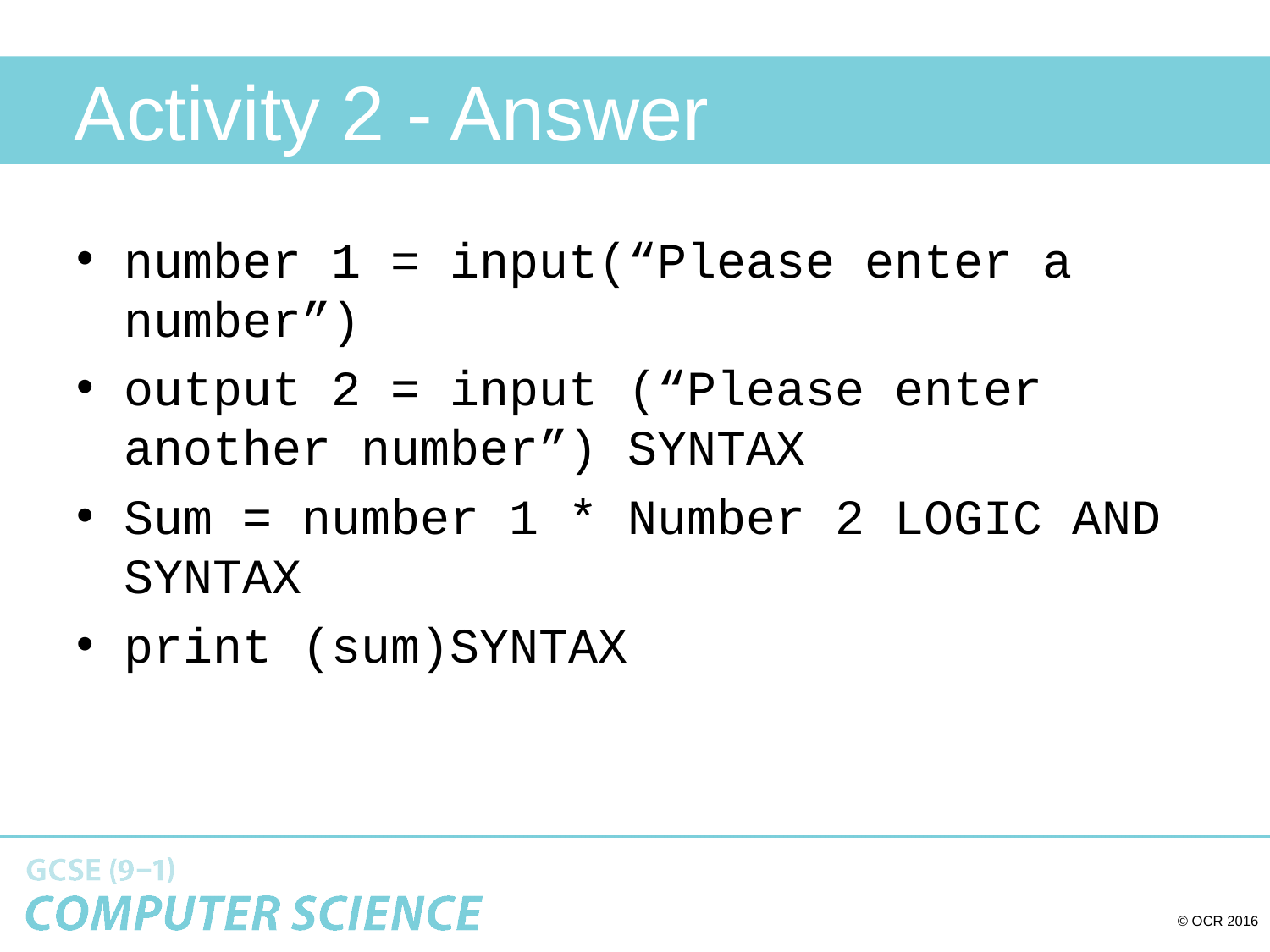

# Activity 2 - Answer
number 1 = input(“Please enter a number”)
output 2 = input (“Please enter another number”) SYNTAX
Sum = number 1 * Number 2 LOGIC AND SYNTAX
print (sum)SYNTAX